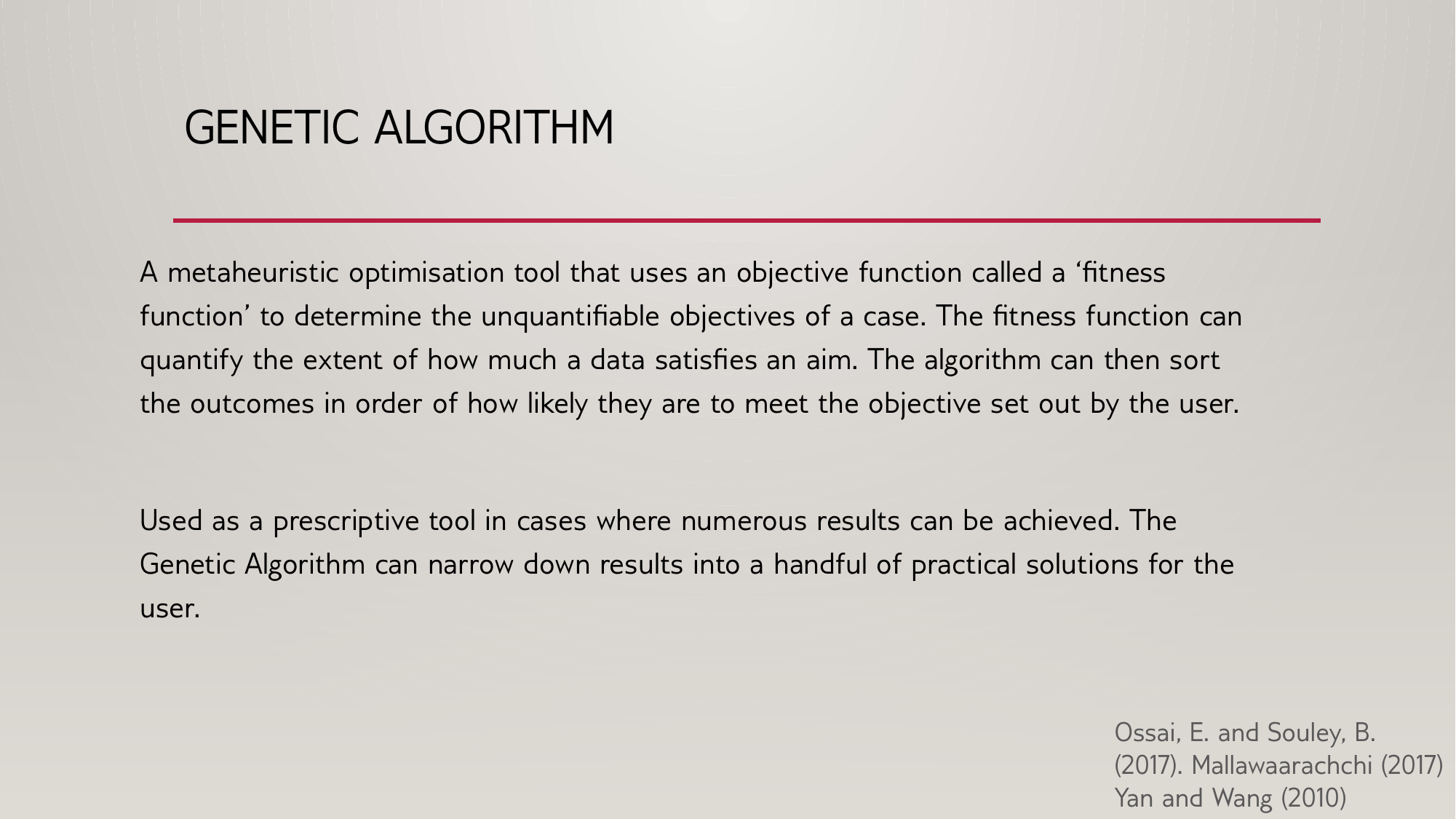

# Genetic Algorithm
A metaheuristic optimisation tool that uses an objective function called a ‘fitness function’ to determine the unquantifiable objectives of a case. The fitness function can quantify the extent of how much a data satisfies an aim. The algorithm can then sort the outcomes in order of how likely they are to meet the objective set out by the user.

Used as a prescriptive tool in cases where numerous results can be achieved. The Genetic Algorithm can narrow down results into a handful of practical solutions for the user.
Ossai, E. and Souley, B. (2017). Mallawaarachchi (2017)
Yan and Wang (2010)